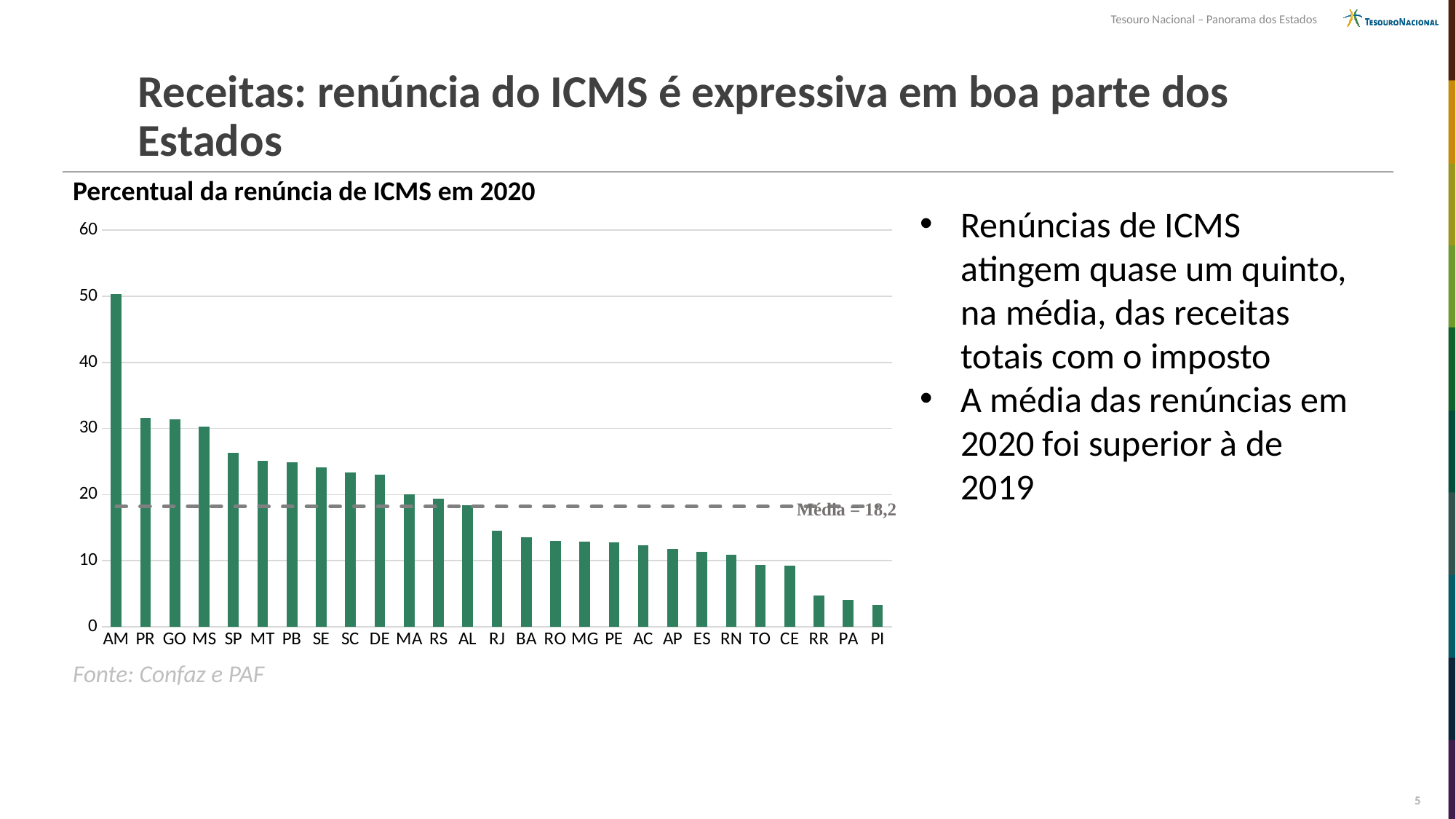

Tesouro Nacional – Panorama dos Estados
# Receitas: renúncia do ICMS é expressiva em boa parte dos Estados

Percentual da renúncia de ICMS em 2020
Renúncias de ICMS atingem quase um quinto, na média, das receitas totais com o imposto
A média das renúncias em 2020 foi superior à de 2019

### Chart

| Category |  | 18,2 |
|---|---|---|
| AM | 50.3 | 18.2 |
| PR | 31.6 | 18.2 |
| GO | 31.4 | 18.2 |
| MS | 30.3 | 18.2 |
| SP | 26.3 | 18.2 |
| MT | 25.1 | 18.2 |
| PB | 24.9 | 18.2 |
| SE | 24.1 | 18.2 |
| SC | 23.4 | 18.2 |
| DE | 23.0 | 18.2 |
| MA | 20.0 | 18.2 |
| RS | 19.4 | 18.2 |
| AL | 18.4 | 18.2 |
| RJ | 14.5 | 18.2 |
| BA | 13.6 | 18.2 |
| RO | 13.0 | 18.2 |
| MG | 12.9 | 18.2 |
| PE | 12.8 | 18.2 |
| AC | 12.3 | 18.2 |
| AP | 11.8 | 18.2 |
| ES | 11.3 | 18.2 |
| RN | 10.9 | 18.2 |
| TO | 9.4 | 18.2 |
| CE | 9.3 | 18.2 |
| RR | 4.7 | 18.2 |
| PA | 4.1 | 18.2 |
| PI | 3.3 | 18.2 |
Fonte: Confaz e PAF
5